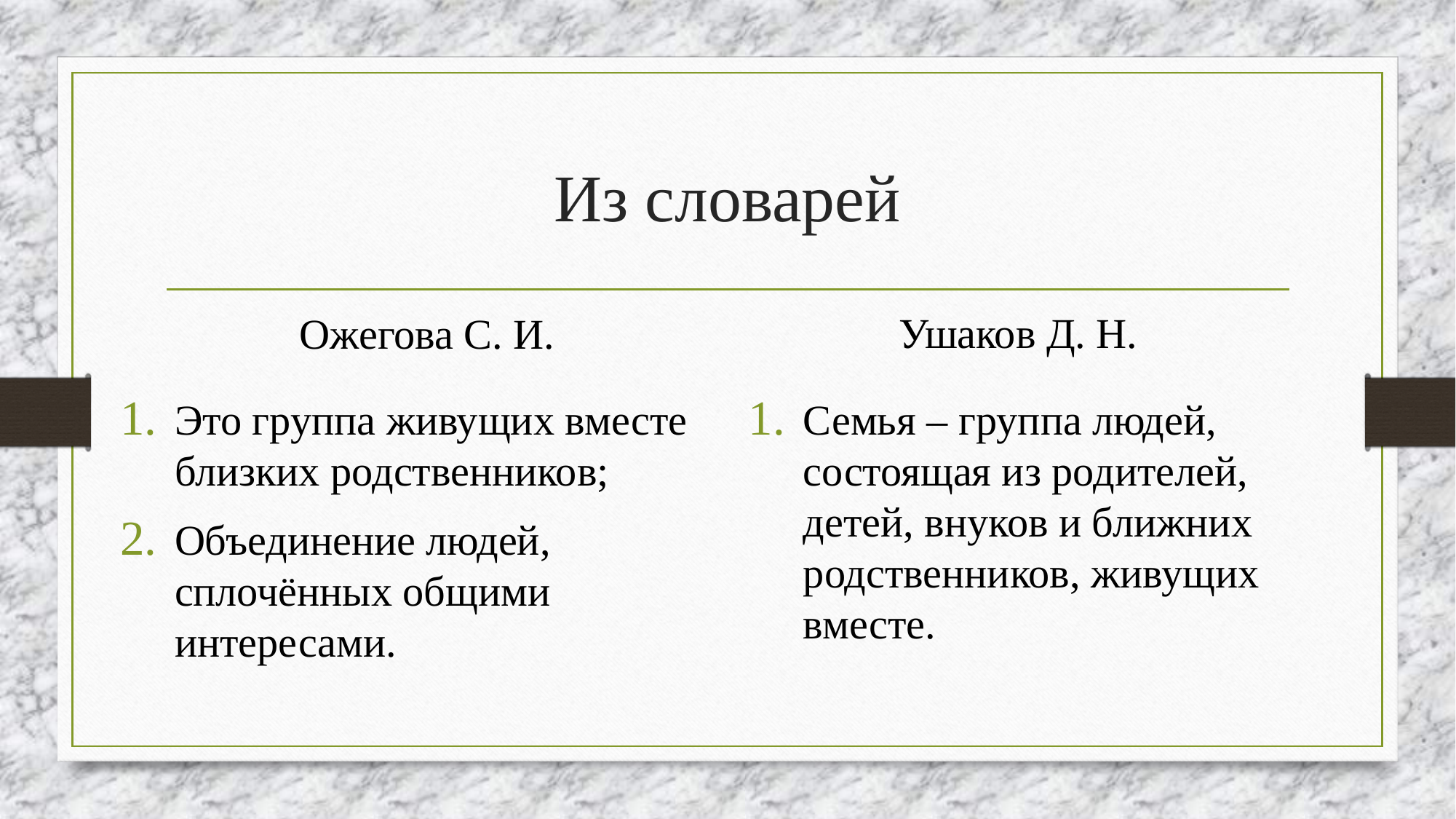

# Из словарей
Ушаков Д. Н.
Ожегова С. И.
Это группа живущих вместе близких родственников;
Объединение людей, сплочённых общими интересами.
Семья – группа людей, состоящая из родителей, детей, внуков и ближних родственников, живущих вместе.